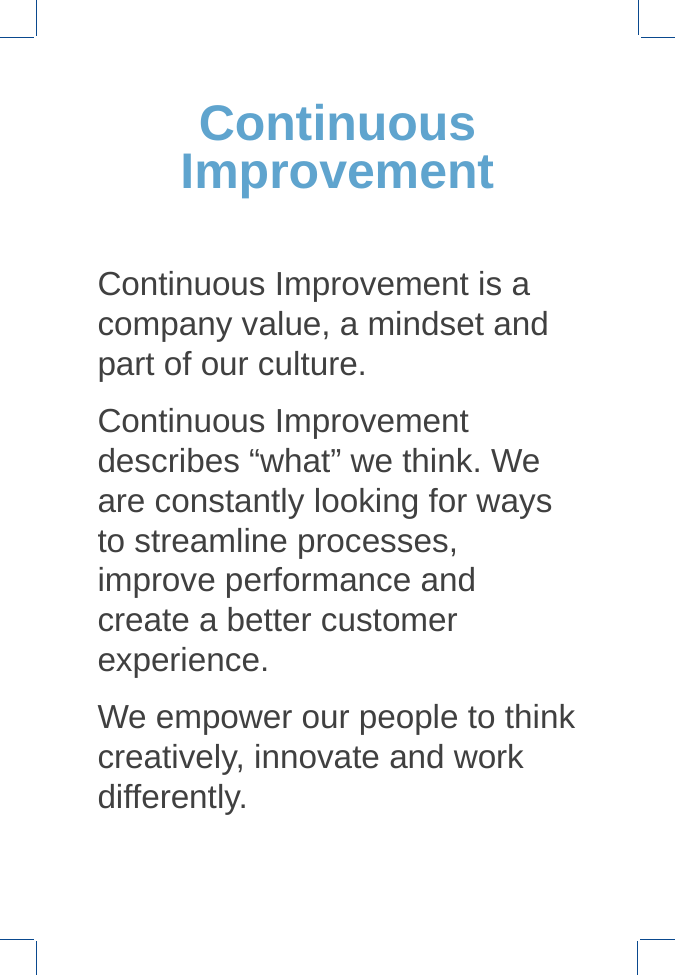

# Continuous Improvement
Continuous Improvement is a company value, a mindset and
part of our culture.
Continuous Improvement describes “what” we think. We are constantly looking for ways to streamline processes, improve performance and create a better customer experience.
We empower our people to think creatively, innovate and work
differently.